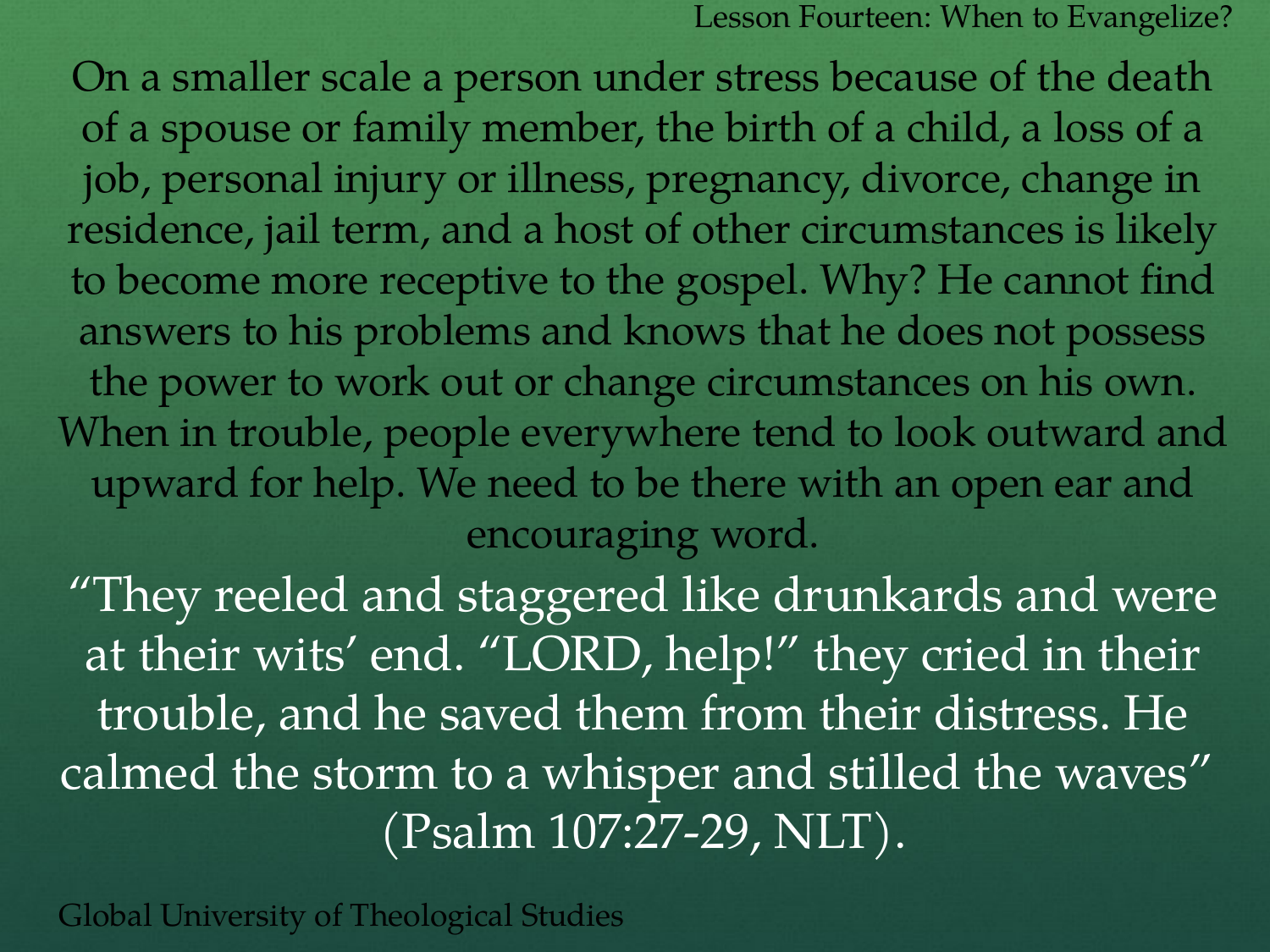

Lesson Fourteen: When to Evangelize?

On a smaller scale a person under stress because of the death of a spouse or family member, the birth of a child, a loss of a job, personal injury or illness, pregnancy, divorce, change in residence, jail term, and a host of other circumstances is likely to become more receptive to the gospel. Why? He cannot find answers to his problems and knows that he does not possess the power to work out or change circumstances on his own. When in trouble, people everywhere tend to look outward and upward for help. We need to be there with an open ear and encouraging word.
“They reeled and staggered like drunkards and were at their wits’ end. “LORD, help!” they cried in their trouble, and he saved them from their distress. He calmed the storm to a whisper and stilled the waves”
(Psalm 107:27-29, NLT).
Global University of Theological Studies